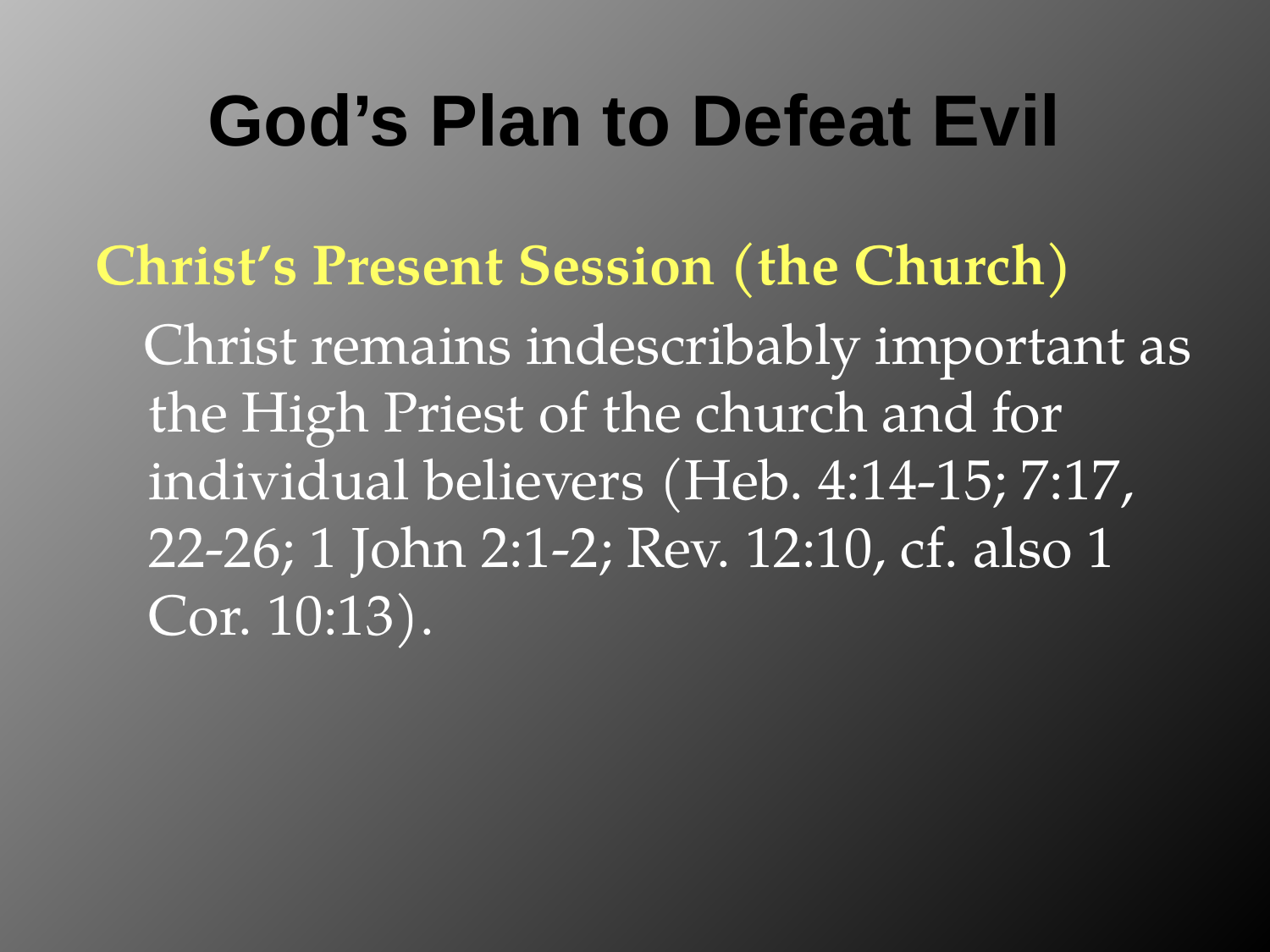

# God’s Plan to Defeat Evil
Christ’s Present Session (the Church)
Christ remains indescribably important as the High Priest of the church and for individual believers (Heb. 4:14-15; 7:17, 22-26; 1 John 2:1-2; Rev. 12:10, cf. also 1 Cor. 10:13).